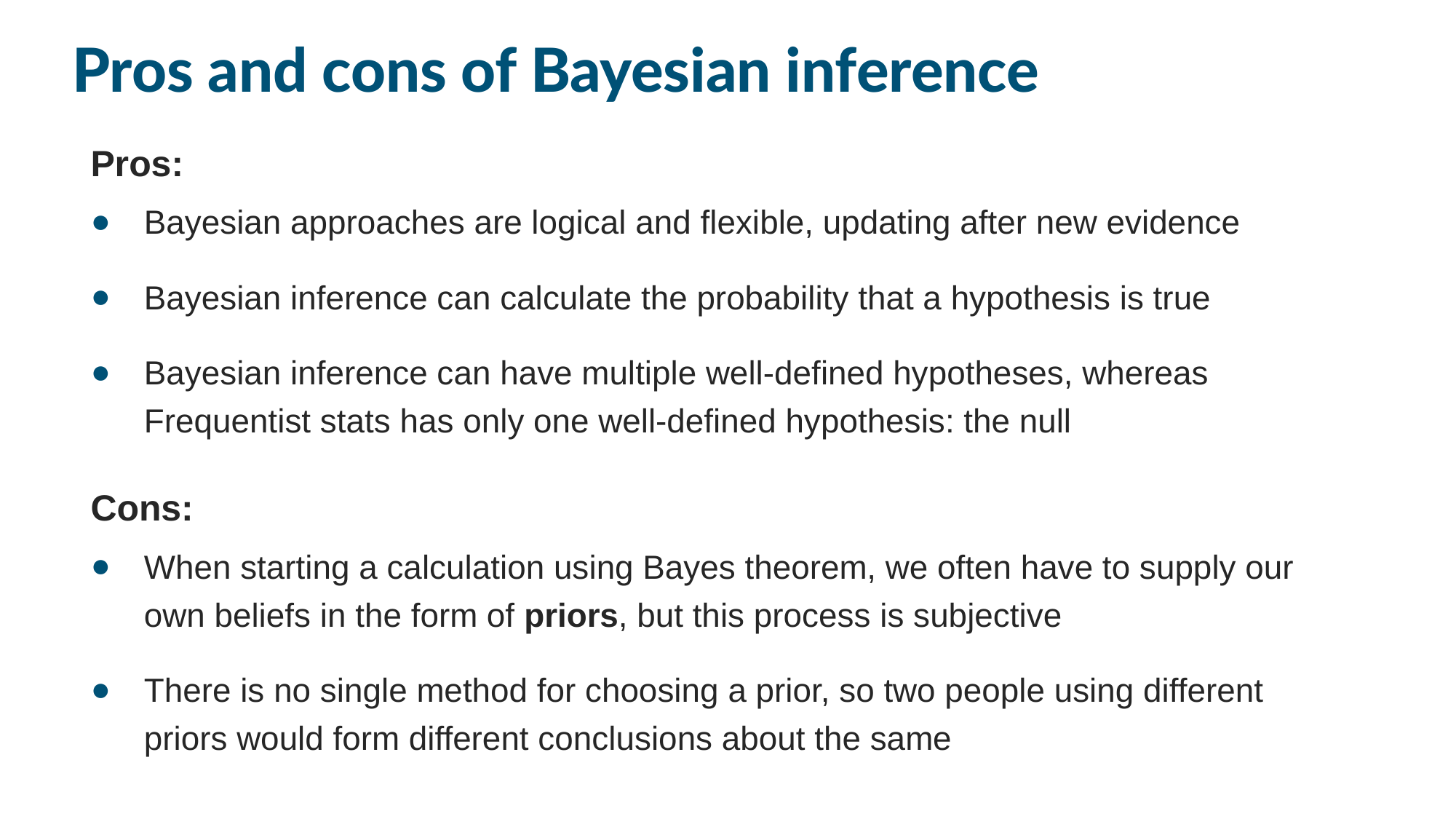

# Pros and cons of Bayesian inference
Pros:
Bayesian approaches are logical and flexible, updating after new evidence
Bayesian inference can calculate the probability that a hypothesis is true
Bayesian inference can have multiple well-defined hypotheses, whereas Frequentist stats has only one well-defined hypothesis: the null
Cons:
When starting a calculation using Bayes theorem, we often have to supply our own beliefs in the form of priors, but this process is subjective
There is no single method for choosing a prior, so two people using different priors would form different conclusions about the same